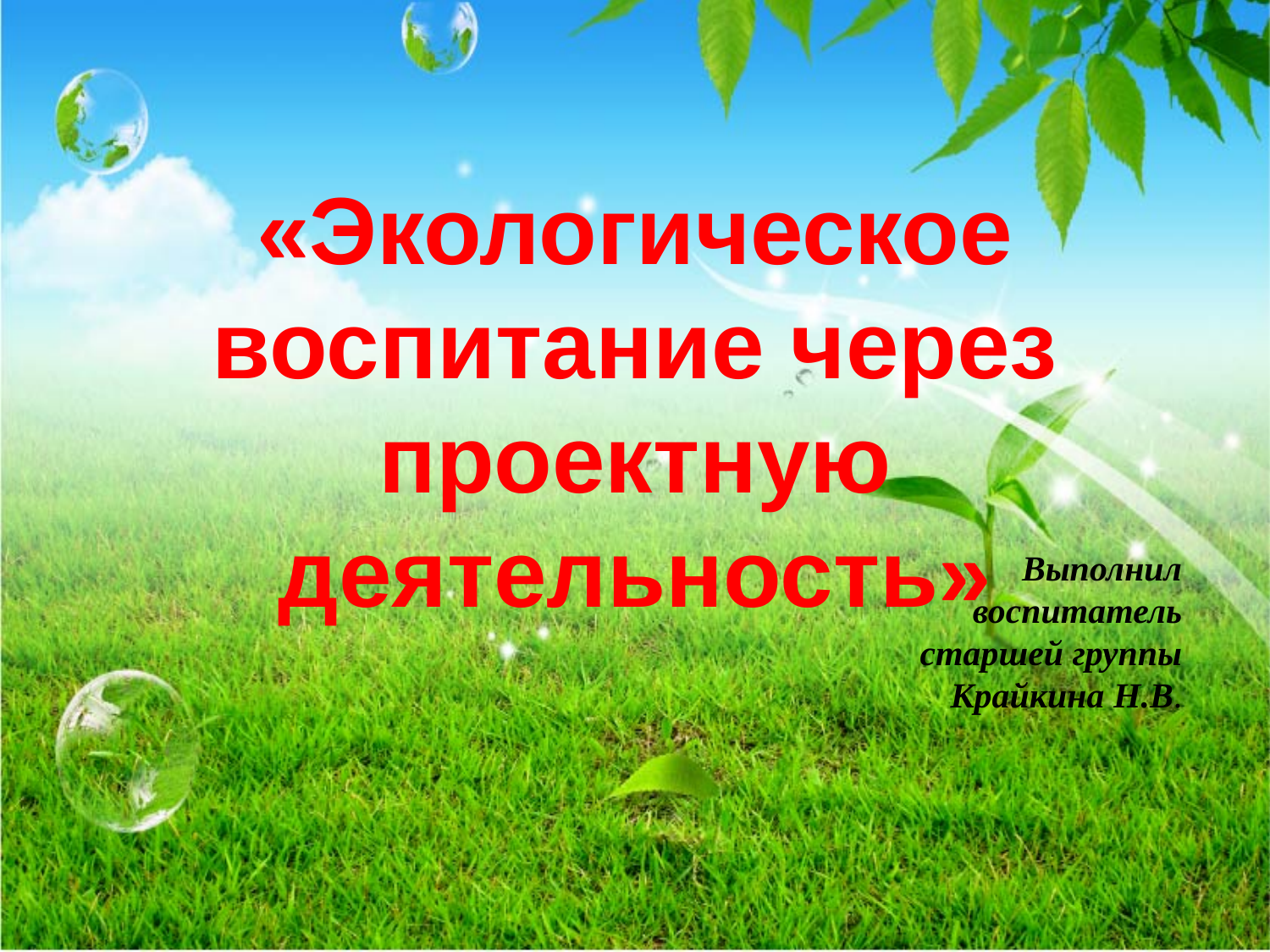

# «Экологическое воспитание через проектную деятельность»
Выполнил воспитатель старшей группы Крайкина Н.В.